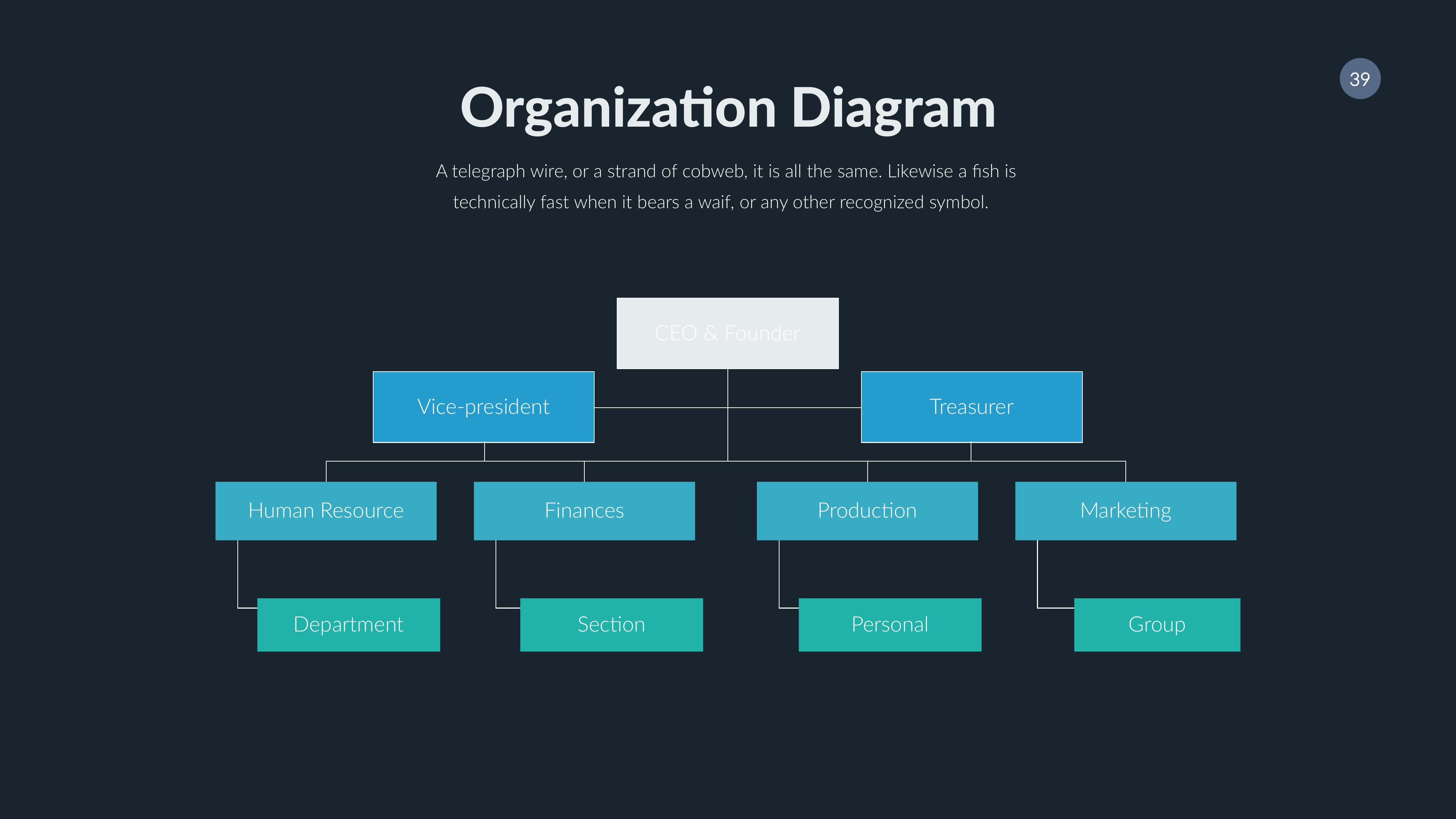

Organization Diagram
A telegraph wire, or a strand of cobweb, it is all the same. Likewise a fish is technically fast when it bears a waif, or any other recognized symbol.
CEO & Founder

Vice-president
Treasurer
Human Resource
Finances
Production
Marketing

Department
Section
Personal
Group